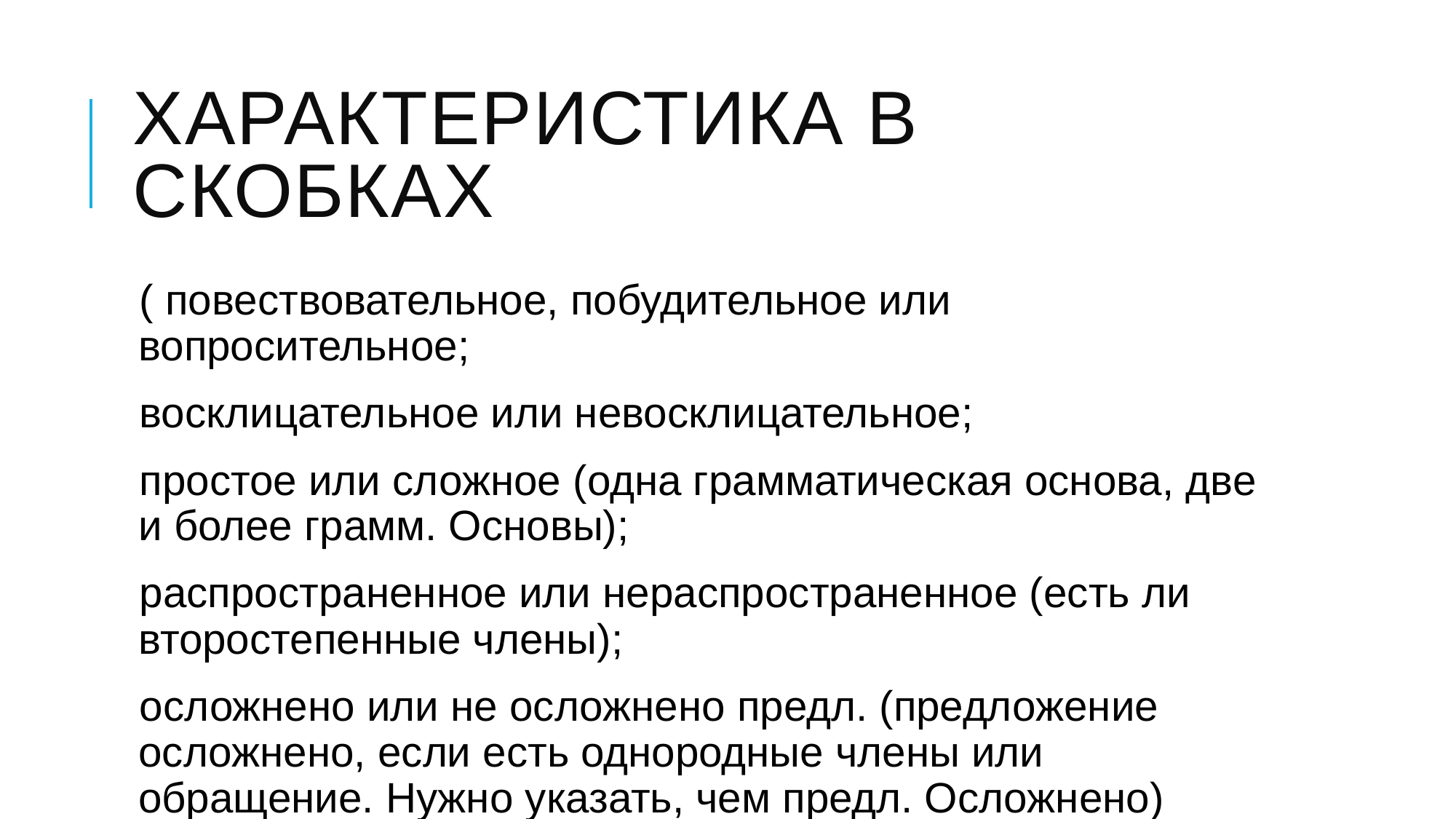

# Характеристика в скобках
( повествовательное, побудительное или вопросительное;
восклицательное или невосклицательное;
простое или сложное (одна грамматическая основа, две и более грамм. Основы);
распространенное или нераспространенное (есть ли второстепенные члены);
осложнено или не осложнено предл. (предложение осложнено, если есть однородные члены или обращение. Нужно указать, чем предл. Осложнено)